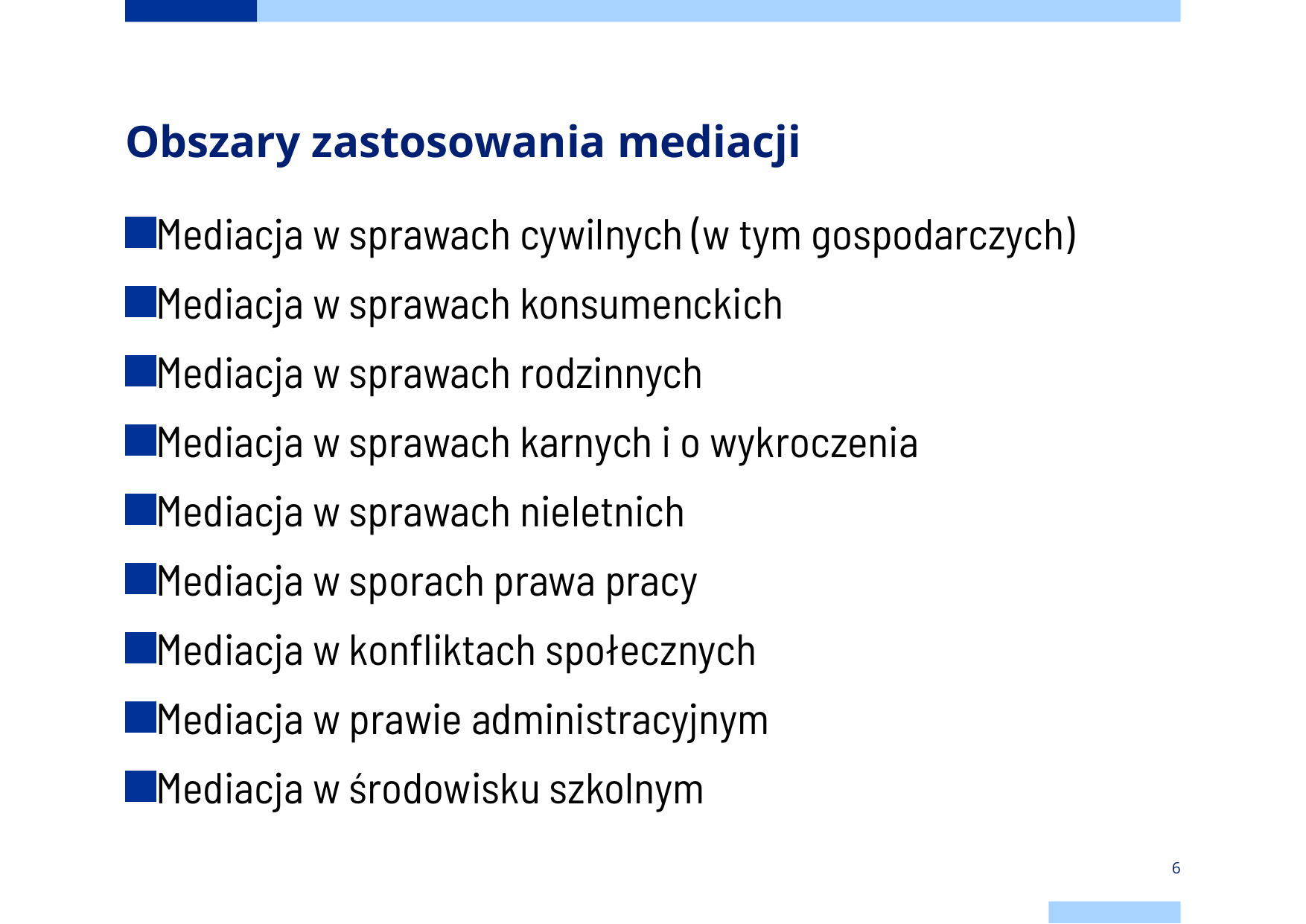

# Obszary zastosowania mediacji
Mediacja w sprawach cywilnych (w tym gospodarczych)
Mediacja w sprawach konsumenckich
Mediacja w sprawach rodzinnych
Mediacja w sprawach karnych i o wykroczenia
Mediacja w sprawach nieletnich
Mediacja w sporach prawa pracy
Mediacja w konfliktach społecznych
Mediacja w prawie administracyjnym
Mediacja w środowisku szkolnym

6